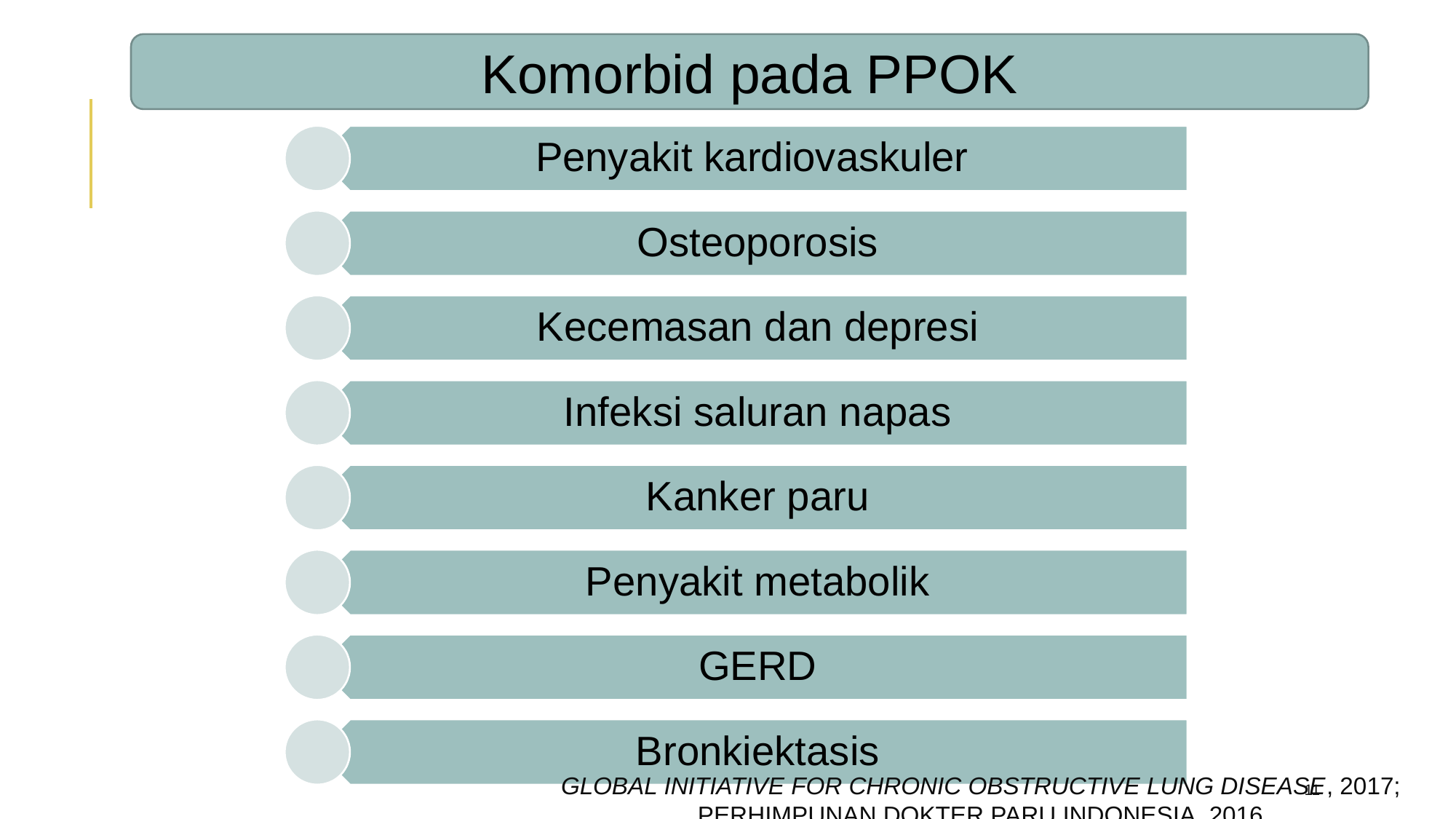

Komorbid pada PPOK
Penyakit kardiovaskuler
Osteoporosis
Kecemasan dan depresi
Infeksi saluran napas
Kanker paru
Penyakit metabolik
GERD
Bronkiektasis
11
Global Initiative for Chronic Obstructive Lung Disease, 2017; Perhimpunan Dokter Paru Indonesia, 2016